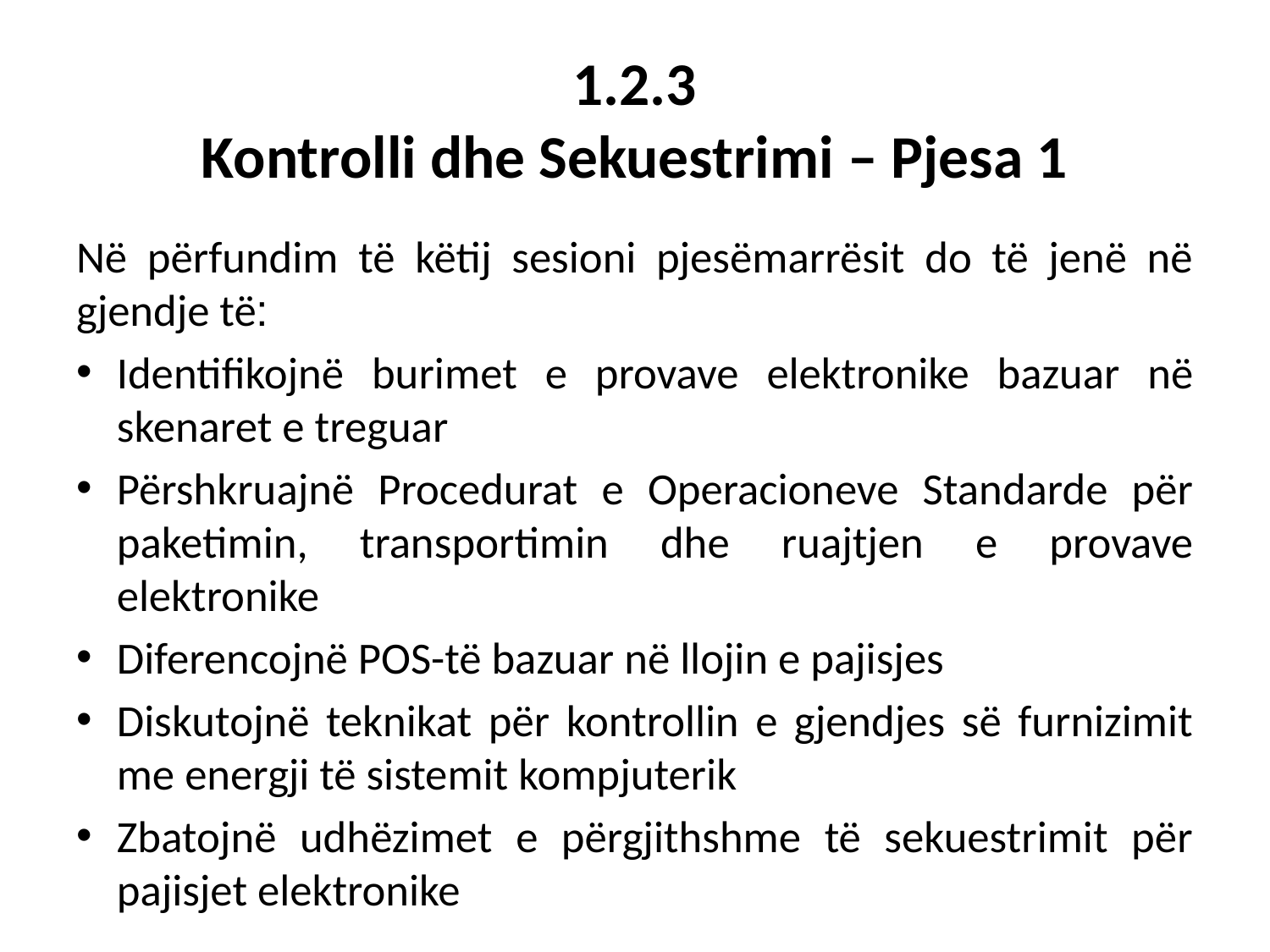

# 1.2.3 Kontrolli dhe Sekuestrimi – Pjesa 1
Në përfundim të këtij sesioni pjesëmarrësit do të jenë në gjendje të:
Identifikojnë burimet e provave elektronike bazuar në skenaret e treguar
Përshkruajnë Procedurat e Operacioneve Standarde për paketimin, transportimin dhe ruajtjen e provave elektronike
Diferencojnë POS-të bazuar në llojin e pajisjes
Diskutojnë teknikat për kontrollin e gjendjes së furnizimit me energji të sistemit kompjuterik
Zbatojnë udhëzimet e përgjithshme të sekuestrimit për pajisjet elektronike